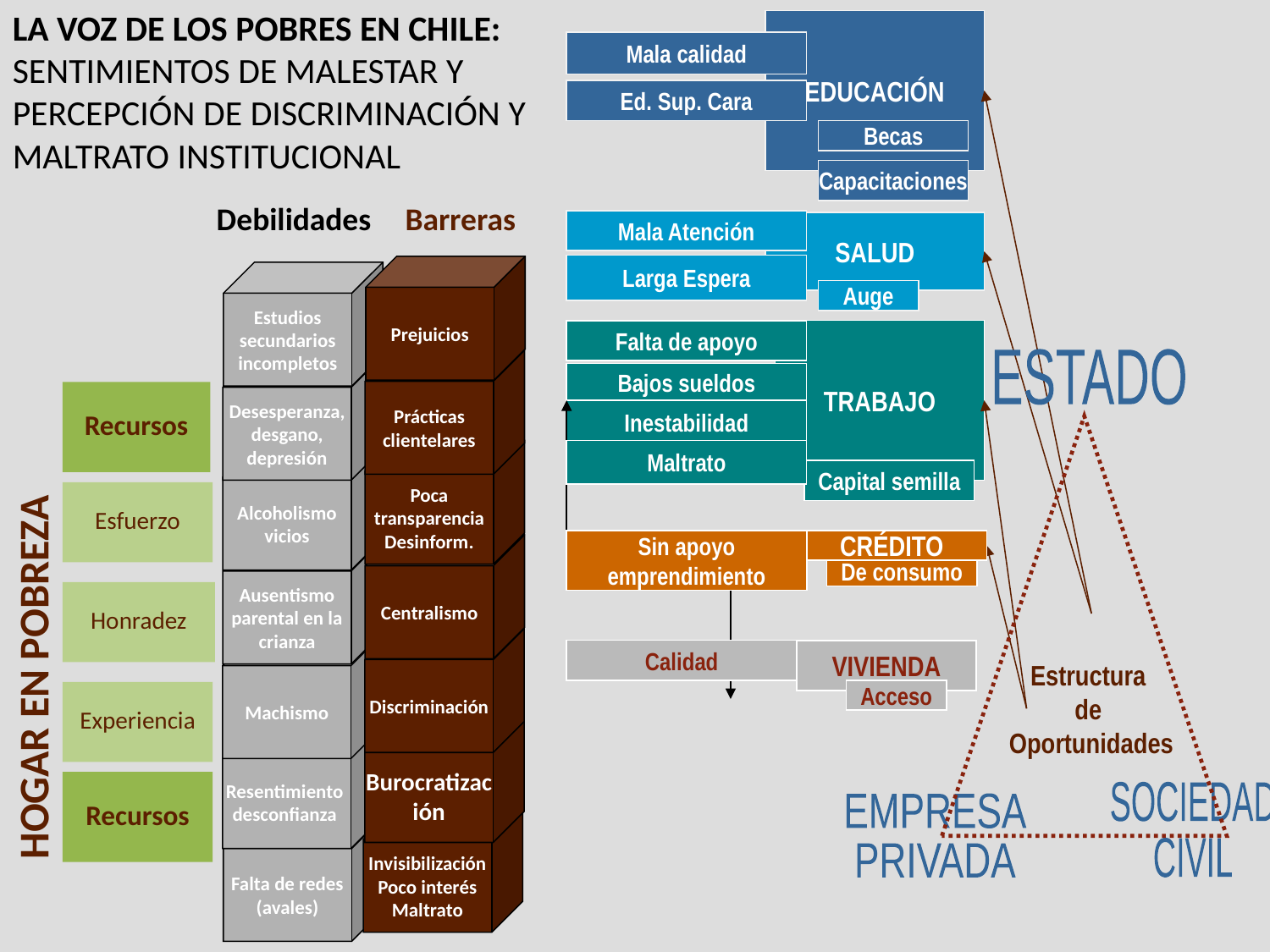

LA VOZ DE LOS POBRES EN CHILE: SENTIMIENTOS DE MALESTAR Y PERCEPCIÓN DE DISCRIMINACIÓN Y MALTRATO INSTITUCIONAL
EDUCACIÓN
Mala calidad
Ed. Sup. Cara
Becas
Capacitaciones
Debilidades
Barreras
Mala Atención
SALUD
Larga Espera
Prejuicios
Estudios secundarios incompletos
Auge
TRABAJO
Falta de apoyo
ESTADO
Prácticas clientelares
Desesperanza, desgano, depresión
Bajos sueldos
Recursos
Inestabilidad

Poca transparencia
Desinform.
Maltrato
Alcoholismo
vicios
Capital semilla
Esfuerzo
Sin apoyo emprendimiento
CRÉDITO
Centralismo
Ausentismo parental en la crianza
HOGAR EN POBREZA
De consumo
Honradez
Estructura
de
Oportunidades
Discriminación
Machismo
Calidad
VIVIENDA
Acceso
Experiencia
Burocratización
Resentimiento
desconfianza
Recursos
SOCIEDAD
CIVIL
EMPRESA
PRIVADA
Invisibilización
Poco interés
Maltrato
Falta de redes
(avales)